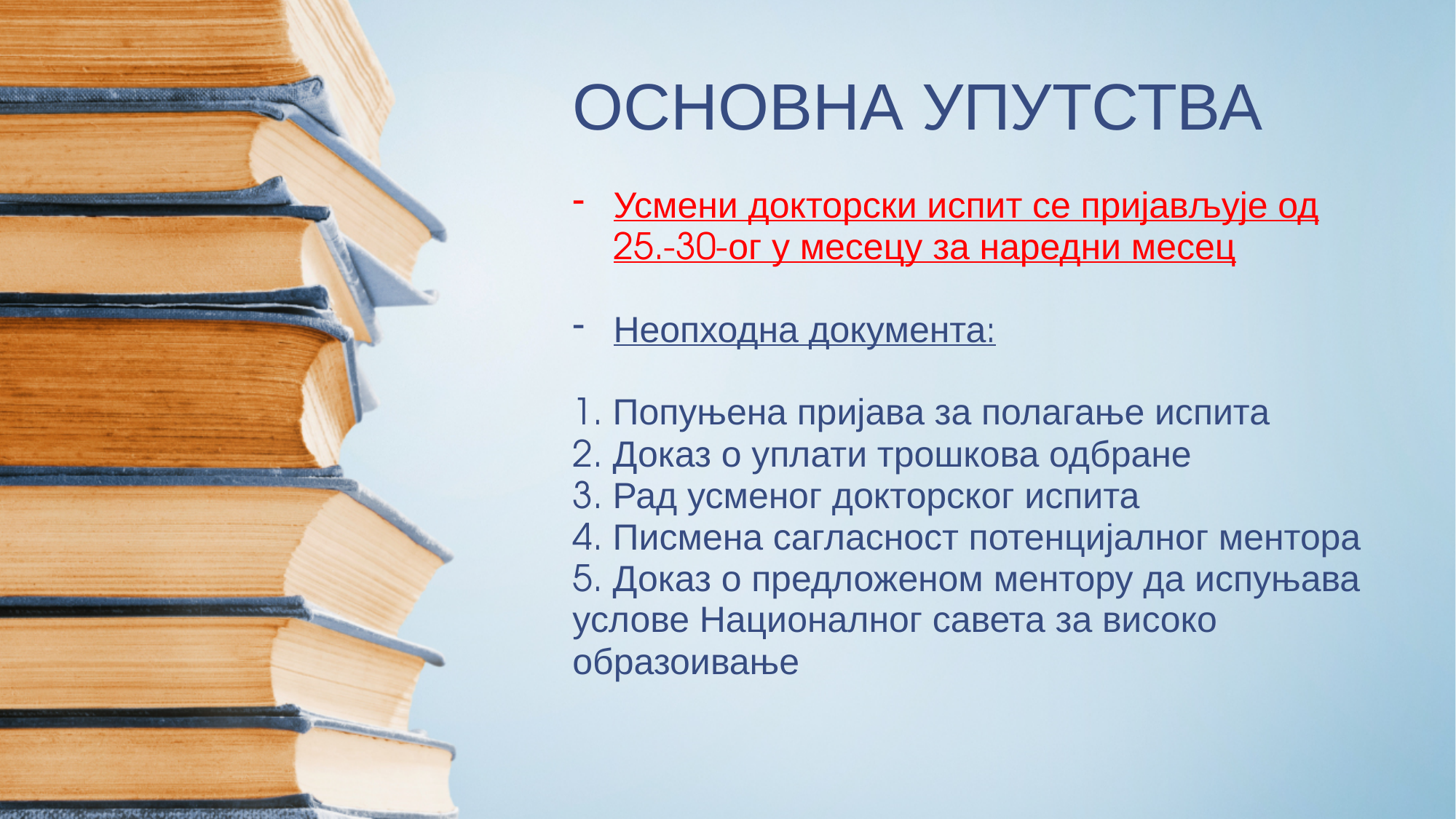

# ОСНОВНА УПУТСТВА
Усмени докторски испит се пријављује од 25.-30-ог у месецу за наредни месец

Неопходна документа:

1. Попуњена пријава за полагање испита
2. Доказ о уплати трошкова одбране
3. Рад усменог докторског испита
4. Писмена сагласност потенцијалног ментора
5. Доказ о предложеном ментору да испуњава услове Националног савета за високо образоивање